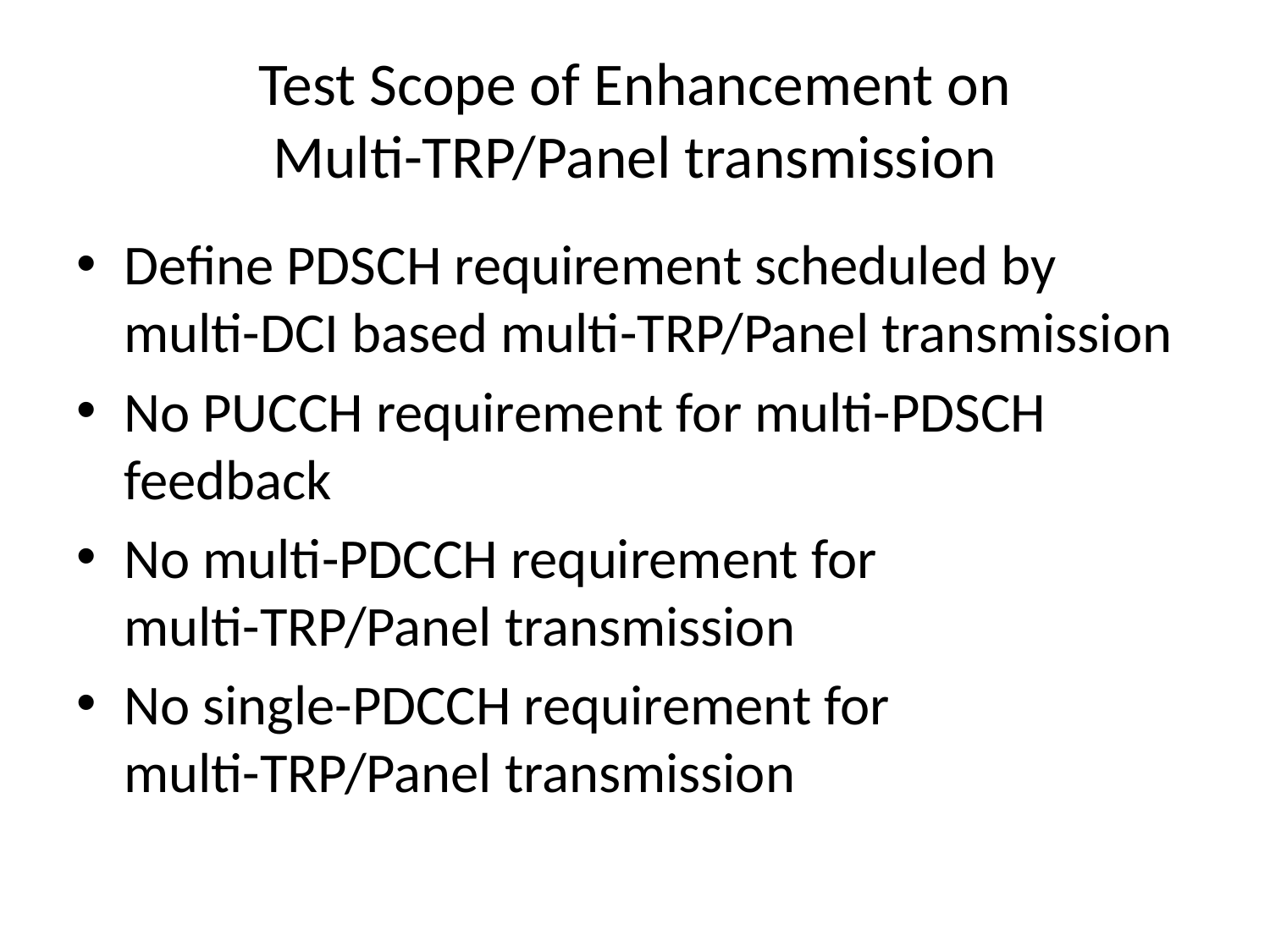

# Test Scope of Enhancement on Multi-TRP/Panel transmission
Define PDSCH requirement scheduled by multi-DCI based multi-TRP/Panel transmission
No PUCCH requirement for multi-PDSCH feedback
No multi-PDCCH requirement for multi-TRP/Panel transmission
No single-PDCCH requirement for multi-TRP/Panel transmission